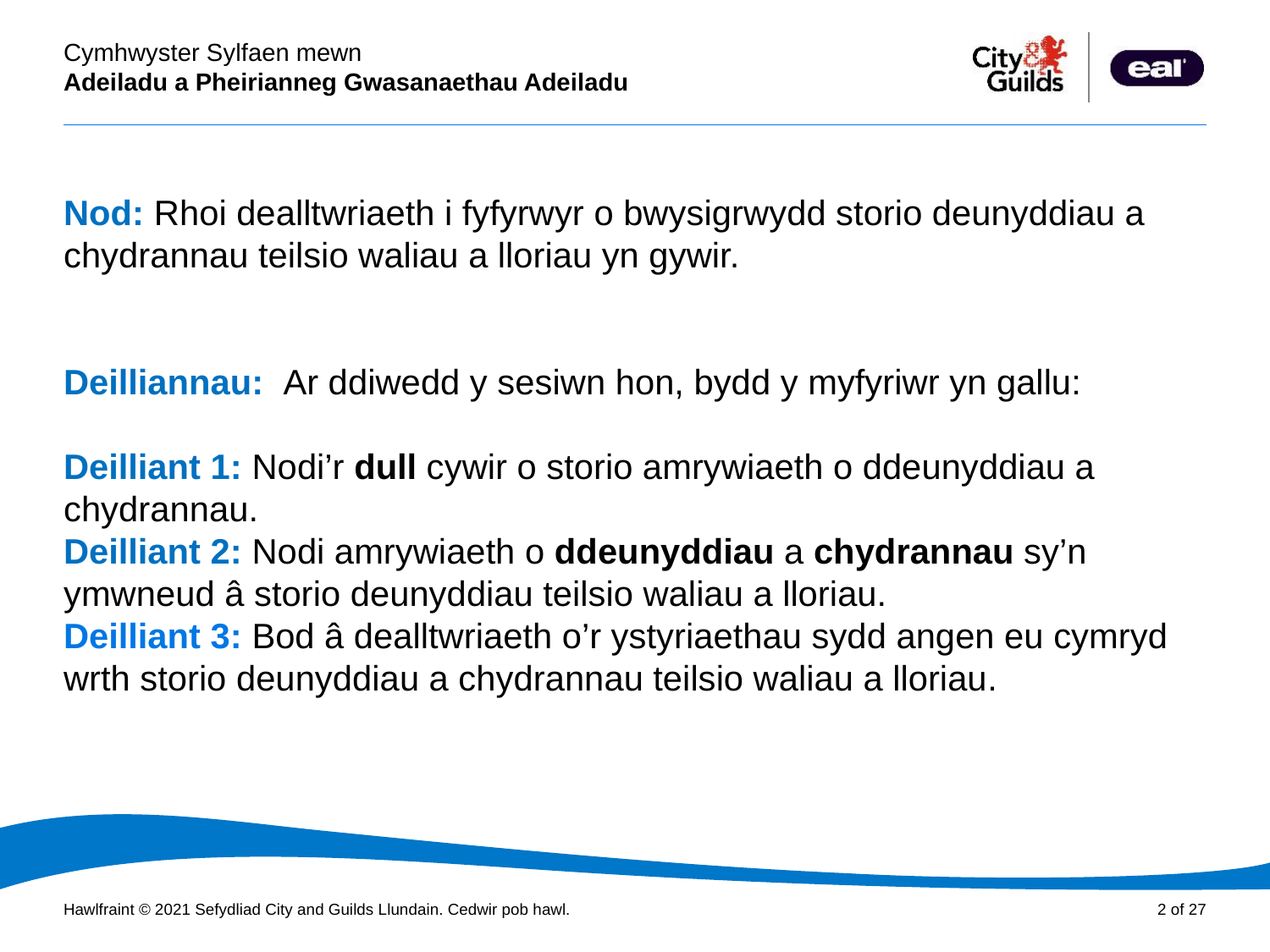

Cyflwyniad PowerPoint
# Nod: Rhoi dealltwriaeth i fyfyrwyr o bwysigrwydd storio deunyddiau a chydrannau teilsio waliau a lloriau yn gywir. Deilliannau:  Ar ddiwedd y sesiwn hon, bydd y myfyriwr yn gallu: Deilliant 1: Nodi’r dull cywir o storio amrywiaeth o ddeunyddiau a chydrannau. Deilliant 2: Nodi amrywiaeth o ddeunyddiau a chydrannau sy’n ymwneud â storio deunyddiau teilsio waliau a lloriau. Deilliant 3: Bod â dealltwriaeth o’r ystyriaethau sydd angen eu cymryd wrth storio deunyddiau a chydrannau teilsio waliau a lloriau.